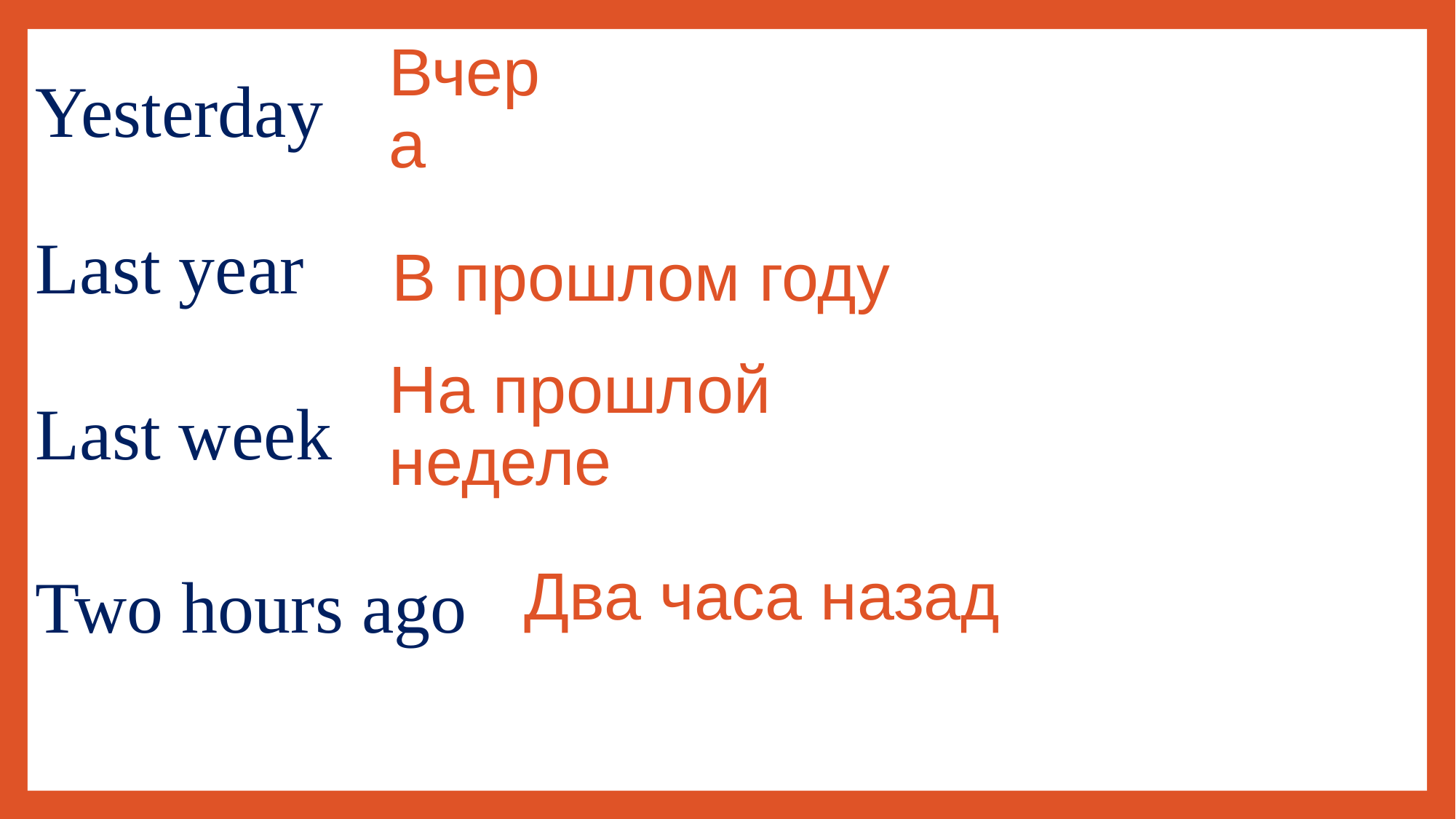

Вчера
# Yesterday Last year
Last week
Two hours ago

В прошлом году
На прошлой неделе
Два часа назад